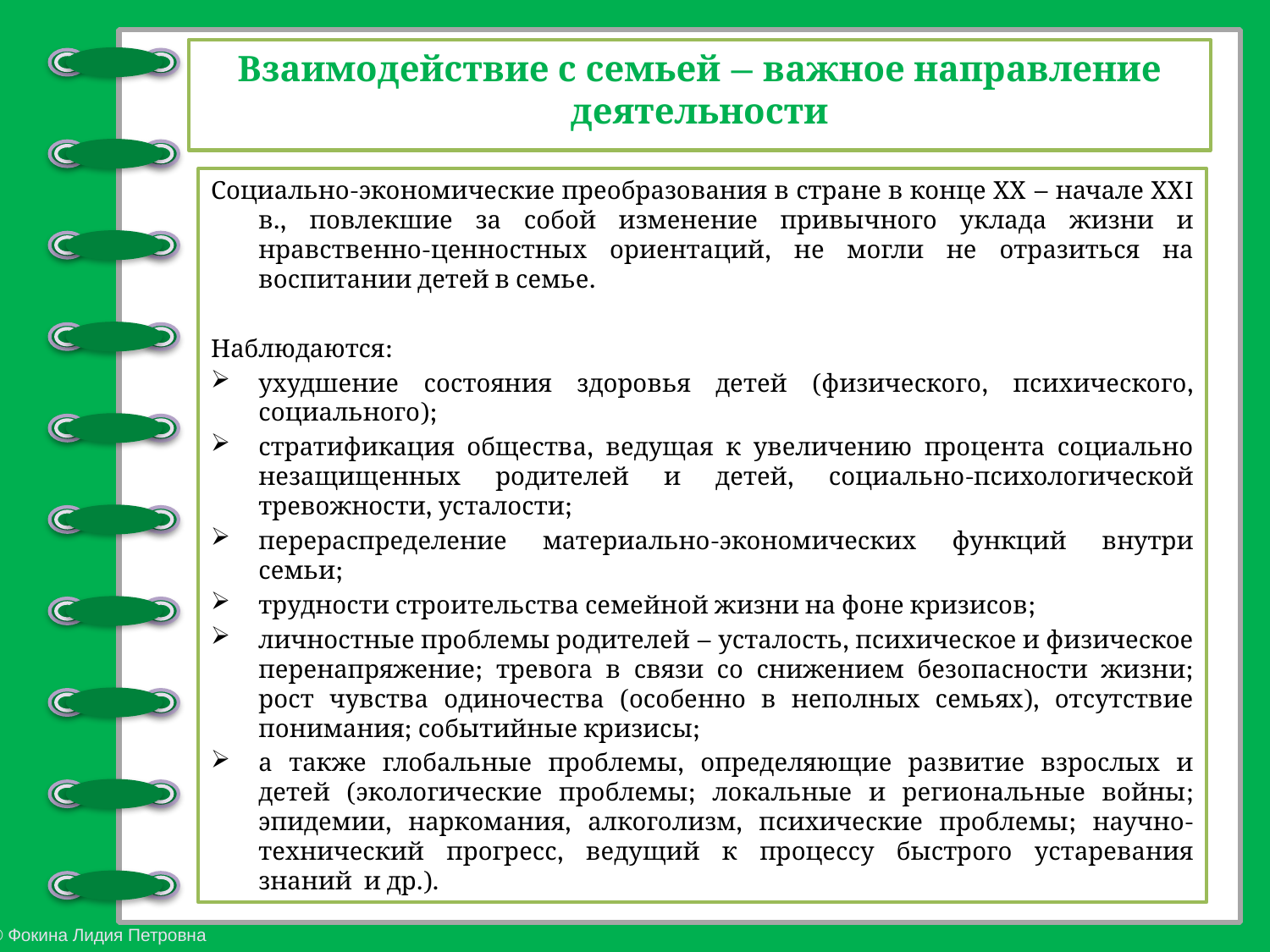

# Взаимодействие с семьей – важное направление деятельности
Социально-экономические преобразования в стране в конце ХХ – начале ХХI в., повлекшие за собой изменение привычного уклада жизни и нравственно-ценностных ориентаций, не могли не отразиться на воспитании детей в семье.

Наблюдаются:
ухудшение состояния здоровья детей (физического, психического, социального);
стратификация общества, ведущая к увеличению процента социально незащищенных родителей и детей, социально-психологической тревожности, усталости;
перераспределение материально-экономических функций внутри семьи;
трудности строительства семейной жизни на фоне кризисов;
личностные проблемы родителей – усталость, психическое и физическое перенапряжение; тревога в связи со снижением безопасности жизни; рост чувства одиночества (особенно в неполных семьях), отсутствие понимания; событийные кризисы;
а также глобальные проблемы, определяющие развитие взрослых и детей (экологические проблемы; локальные и региональные войны; эпидемии, наркомания, алкоголизм, психические проблемы; научно-технический прогресс, ведущий к процессу быстрого устаревания знаний  и др.).